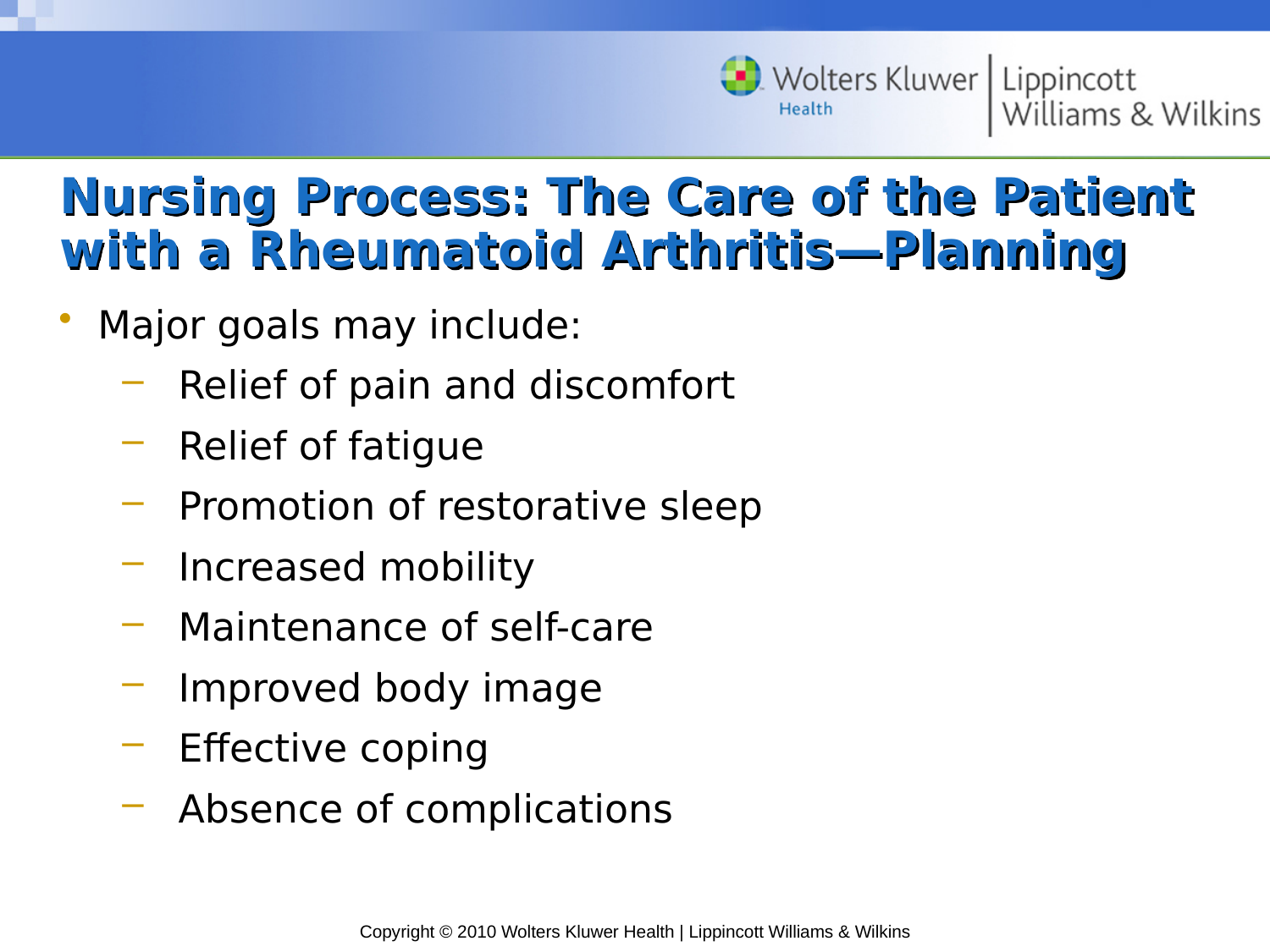

# Nursing Process: The Care of the Patient with a Rheumatoid Arthritis—Planning
Major goals may include:
Relief of pain and discomfort
Relief of fatigue
Promotion of restorative sleep
Increased mobility
Maintenance of self-care
Improved body image
Effective coping
Absence of complications